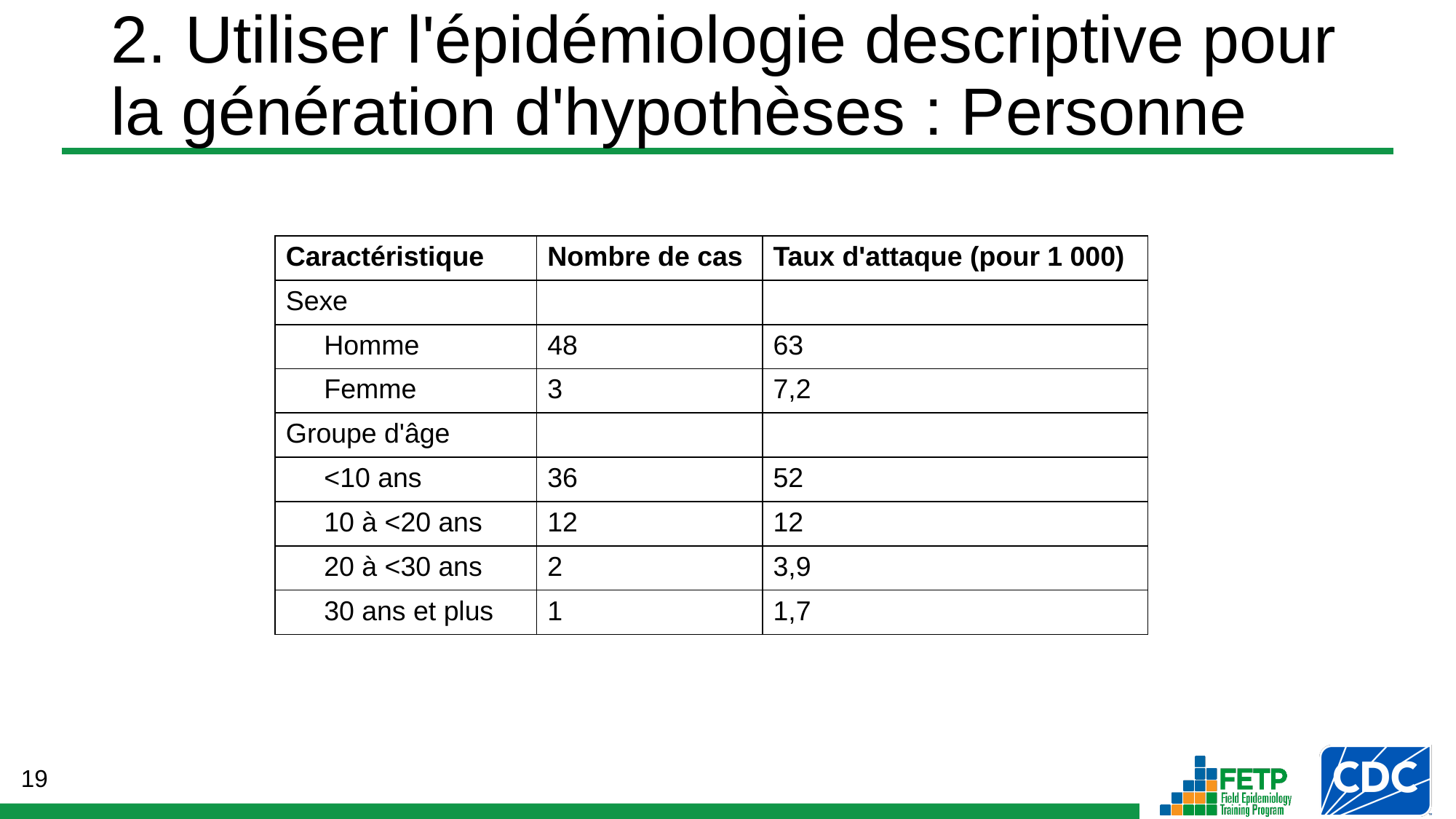

# 2. Utiliser l'épidémiologie descriptive pour la génération d'hypothèses : Personne
| Caractéristique | Nombre de cas | Taux d'attaque (pour 1 000) |
| --- | --- | --- |
| Sexe |  |  |
| Homme | 48 | 63 |
| Femme | 3 | 7,2 |
| Groupe d'âge |  |  |
| <10 ans | 36 | 52 |
| 10 à <20 ans | 12 | 12 |
| 20 à <30 ans | 2 | 3,9 |
| 30 ans et plus | 1 | 1,7 |